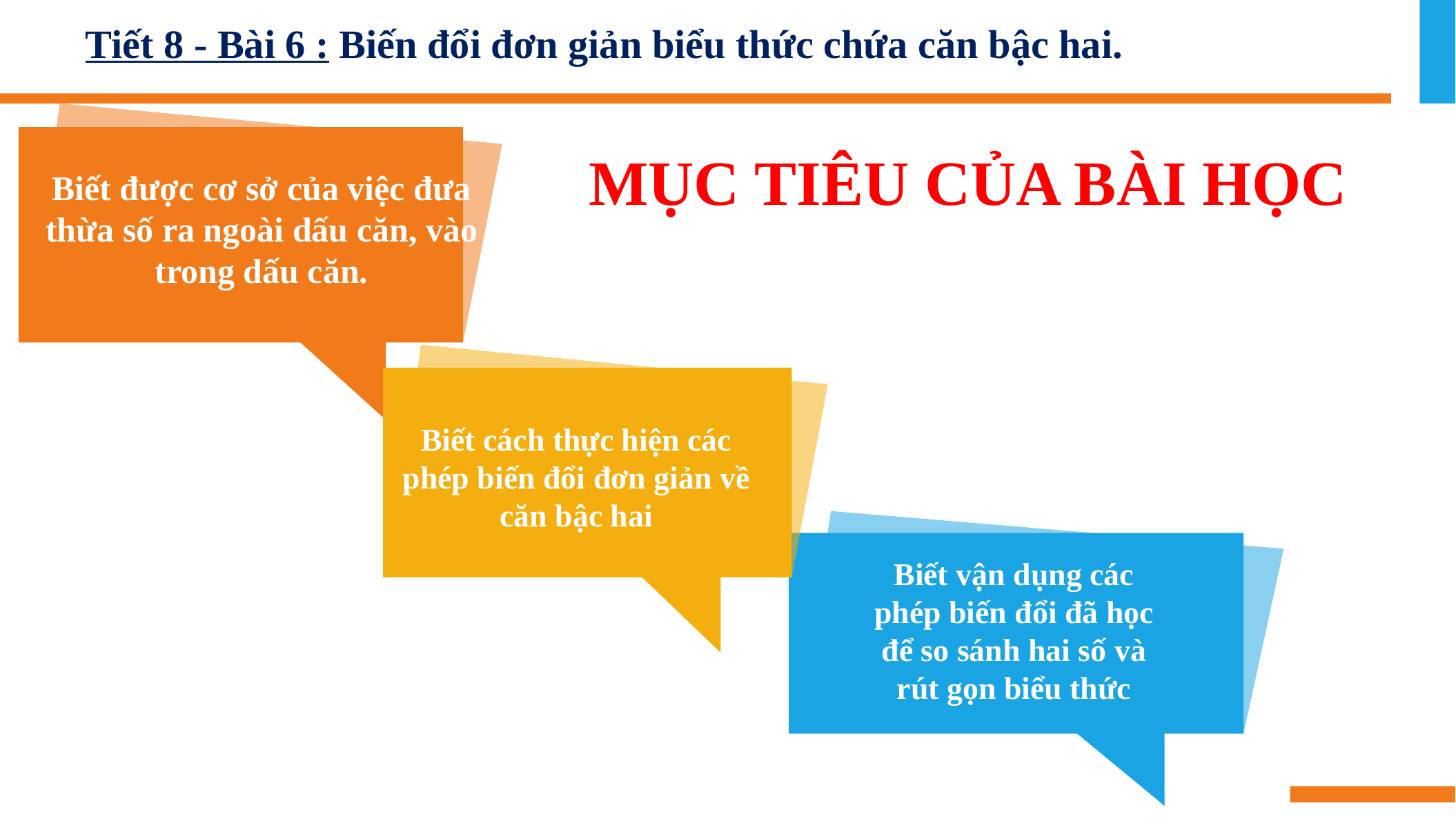

Tiết 8 - Bài 6 : Biến đổi đơn giản biểu thức chứa căn bậc hai.

MỤC TIÊU CỦA BÀI HỌC
Biết được cơ sở của việc đưa thừa số ra ngoài dấu căn, vào trong dấu căn.

Biết cách thực hiện các phép biến đổi đơn giản về căn bậc hai

Biết vận dụng các phép biến đổi đã học để so sánh hai số và rút gọn biểu thức